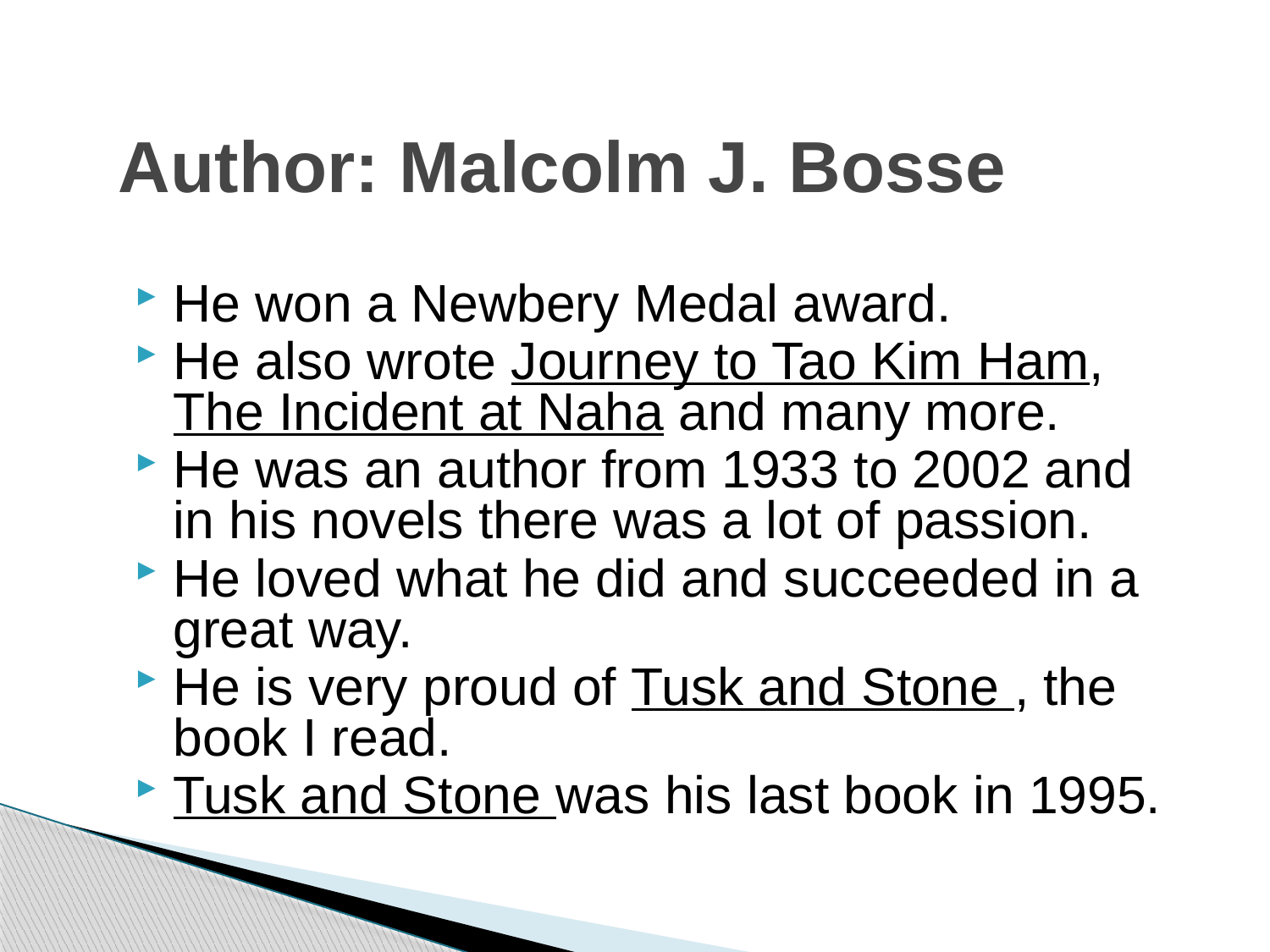

Author: Malcolm J. Bosse
He won a Newbery Medal award.
He also wrote Journey to Tao Kim Ham, The Incident at Naha and many more.
He was an author from 1933 to 2002 and in his novels there was a lot of passion.
He loved what he did and succeeded in a great way.
He is very proud of Tusk and Stone , the book I read.
Tusk and Stone was his last book in 1995.